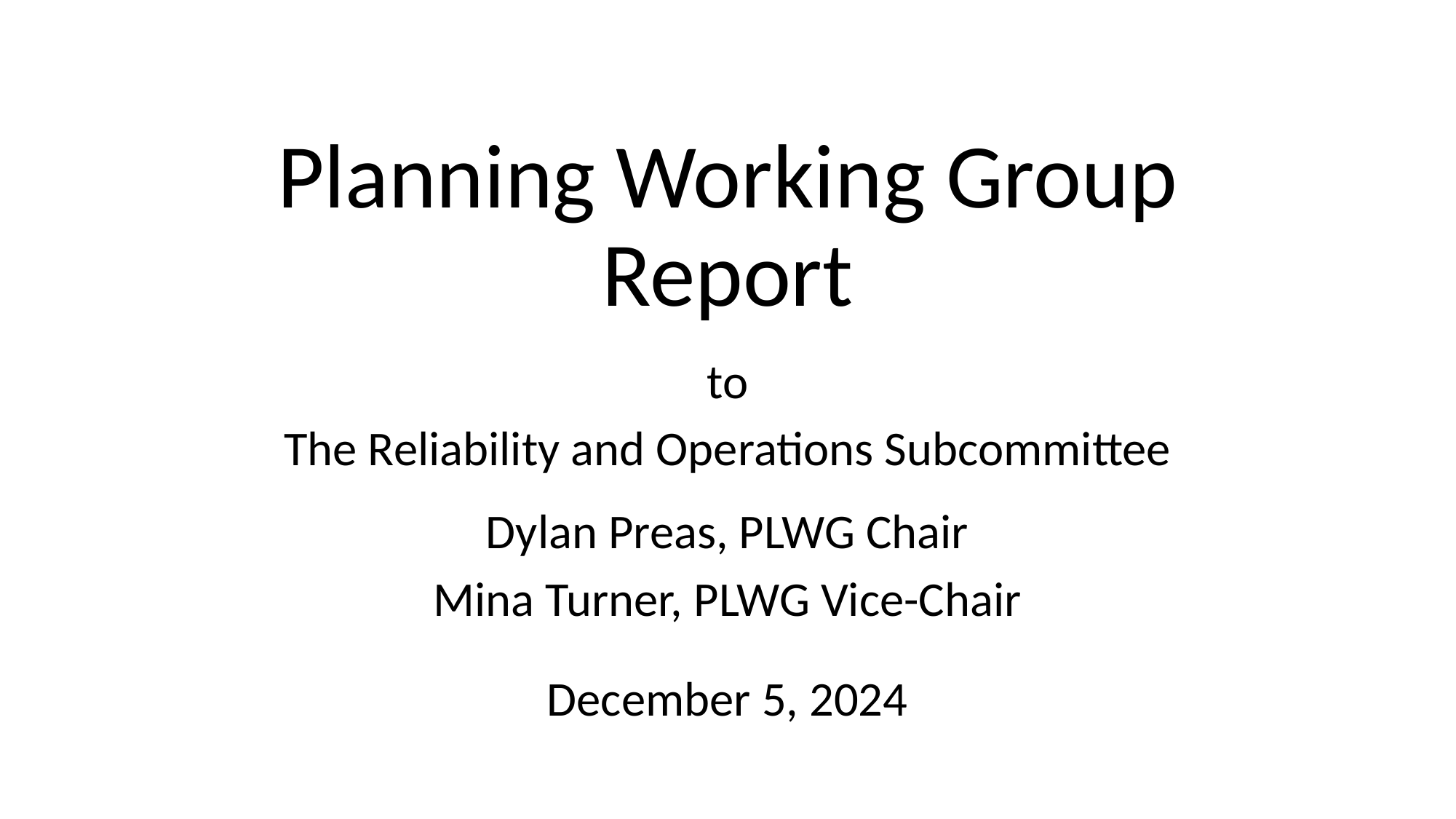

# Planning Working Group Report
to
The Reliability and Operations Subcommittee
Dylan Preas, PLWG Chair
Mina Turner, PLWG Vice-Chair
December 5, 2024